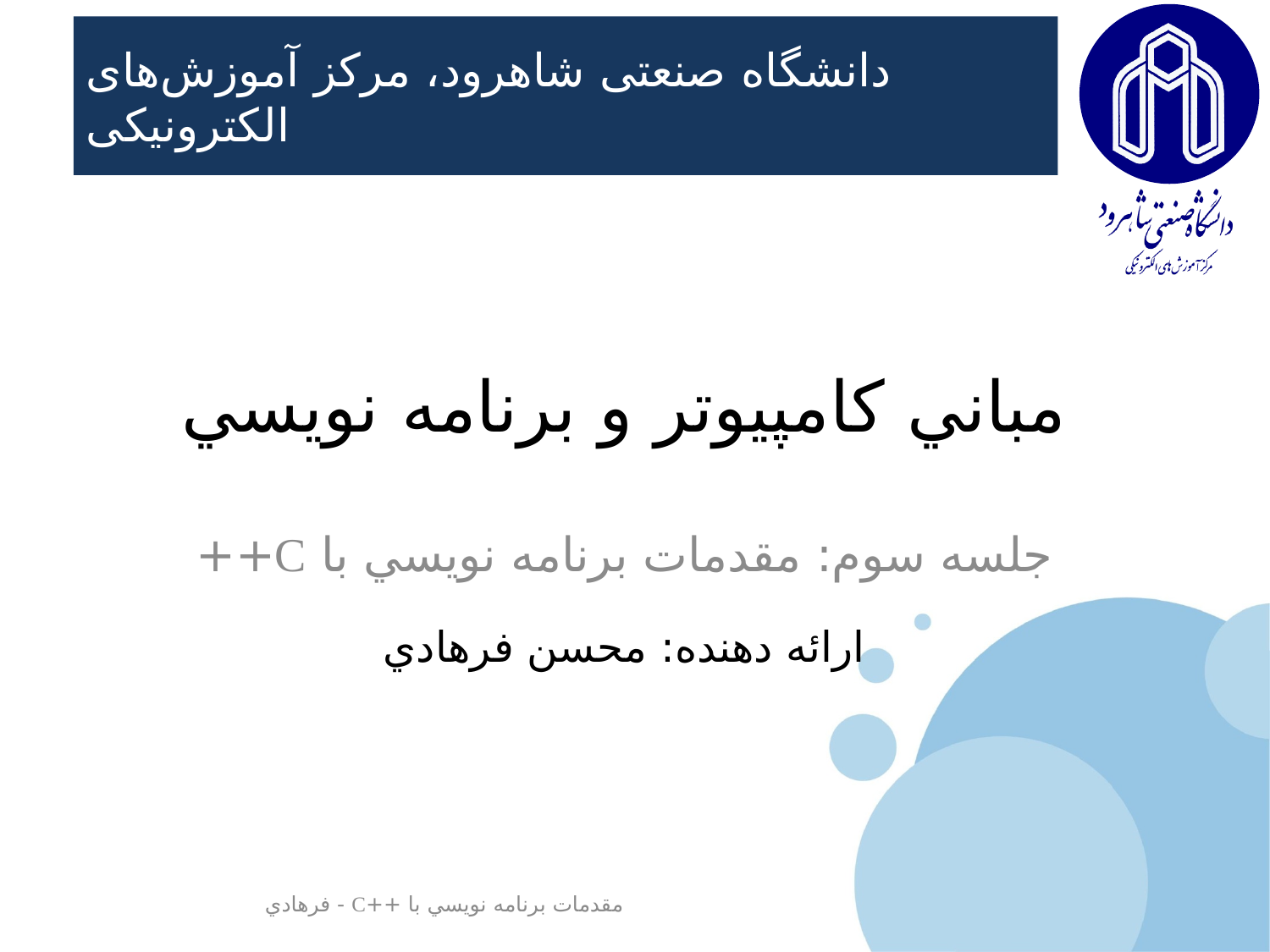

# مباني کامپيوتر و برنامه نويسي
جلسه سوم: مقدمات برنامه نويسي با C++
ارائه دهنده: محسن فرهادي

مقدمات برنامه نويسي با ++C - فرهادي